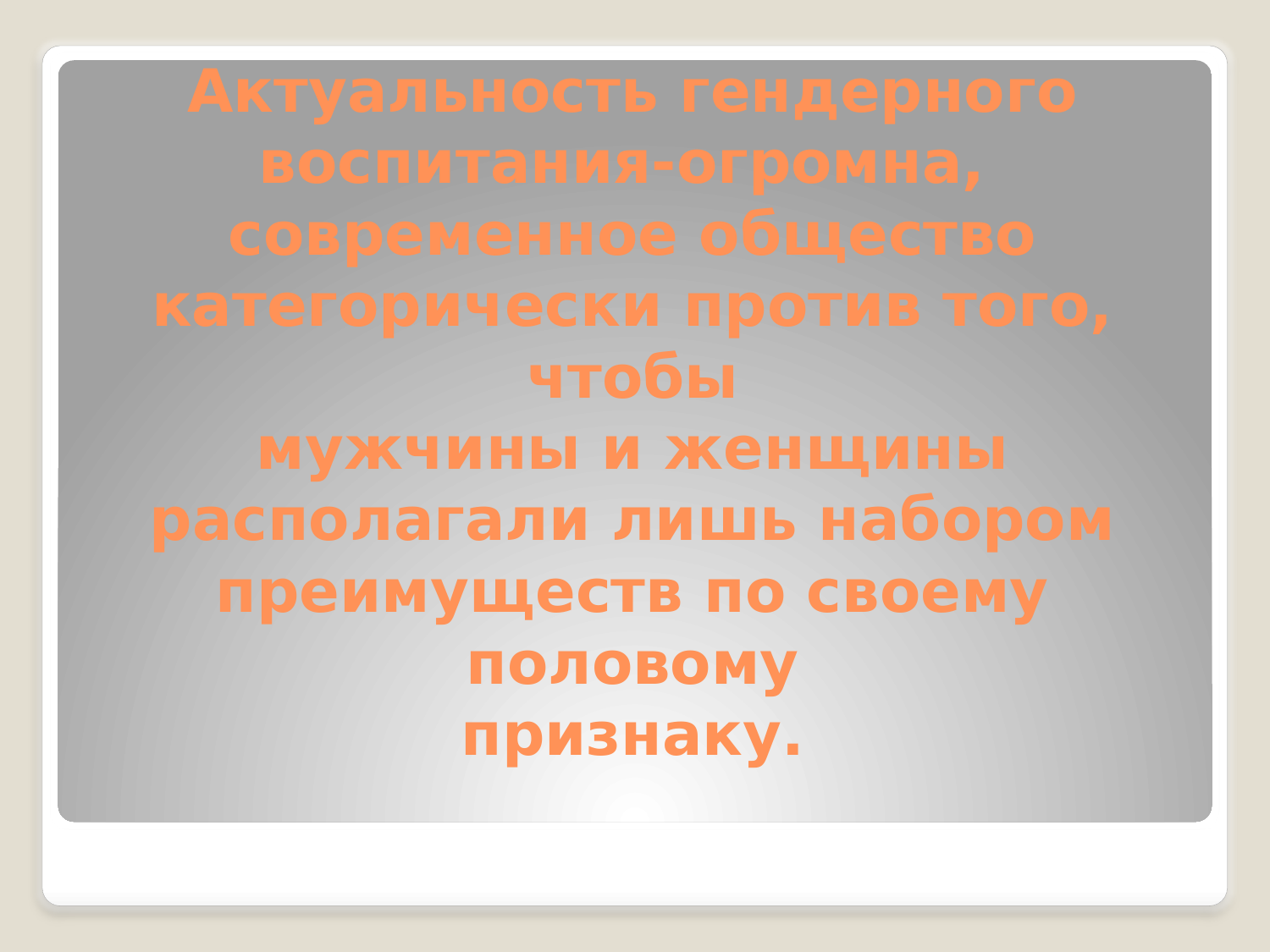

# Актуальность гендерного воспитания-огромна, современное общество категорически против того, чтобы мужчины и женщины располагали лишь набором преимуществ по своему половому признаку.